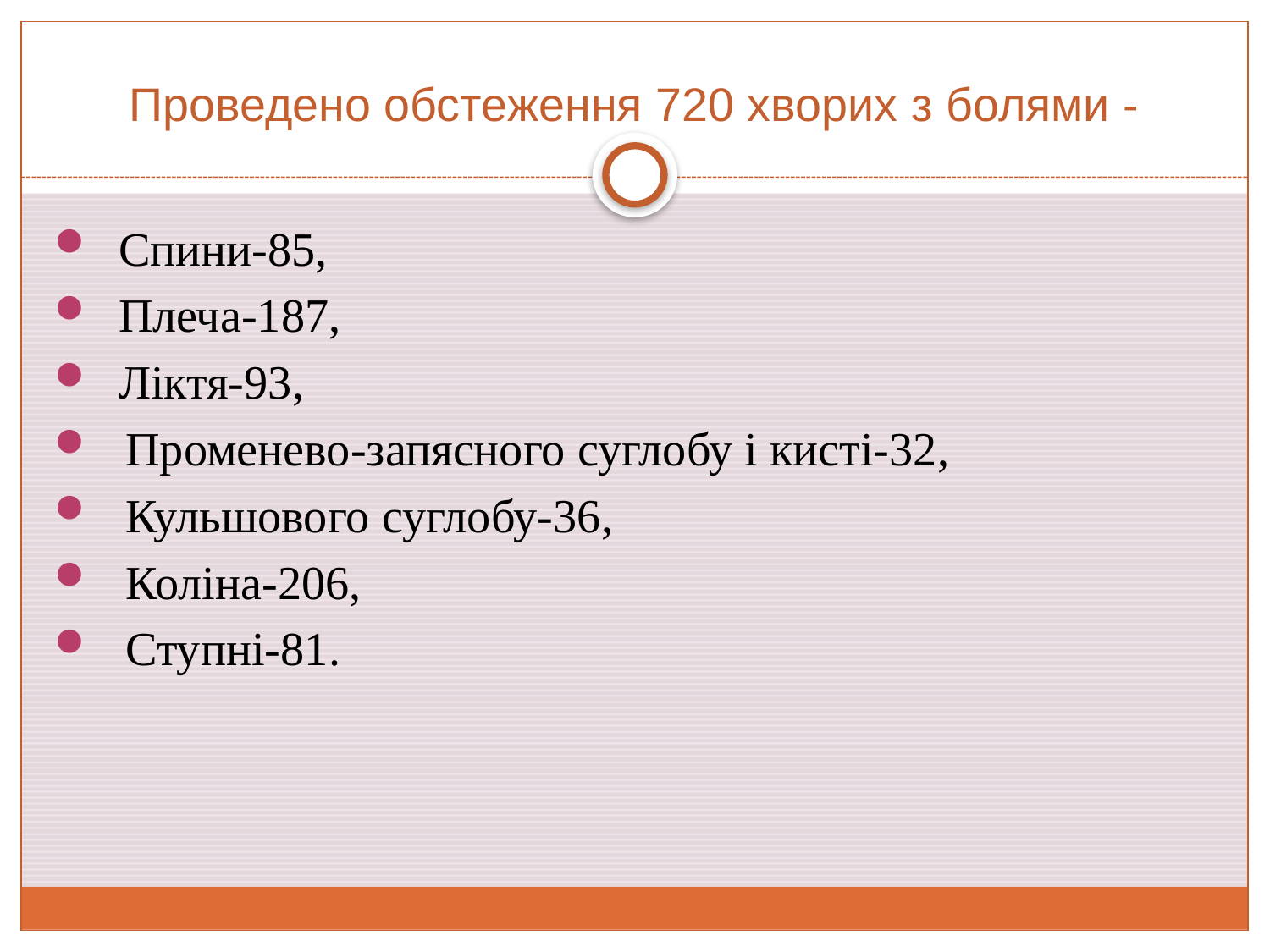

# Проведено обстеження 720 хворих з болями -
  Спини-85,
  Плеча-187,
  Ліктя-93,
Променево-запясного суглобу і кисті-32,
Кульшового суглобу-36,
Коліна-206,
Ступні-81.